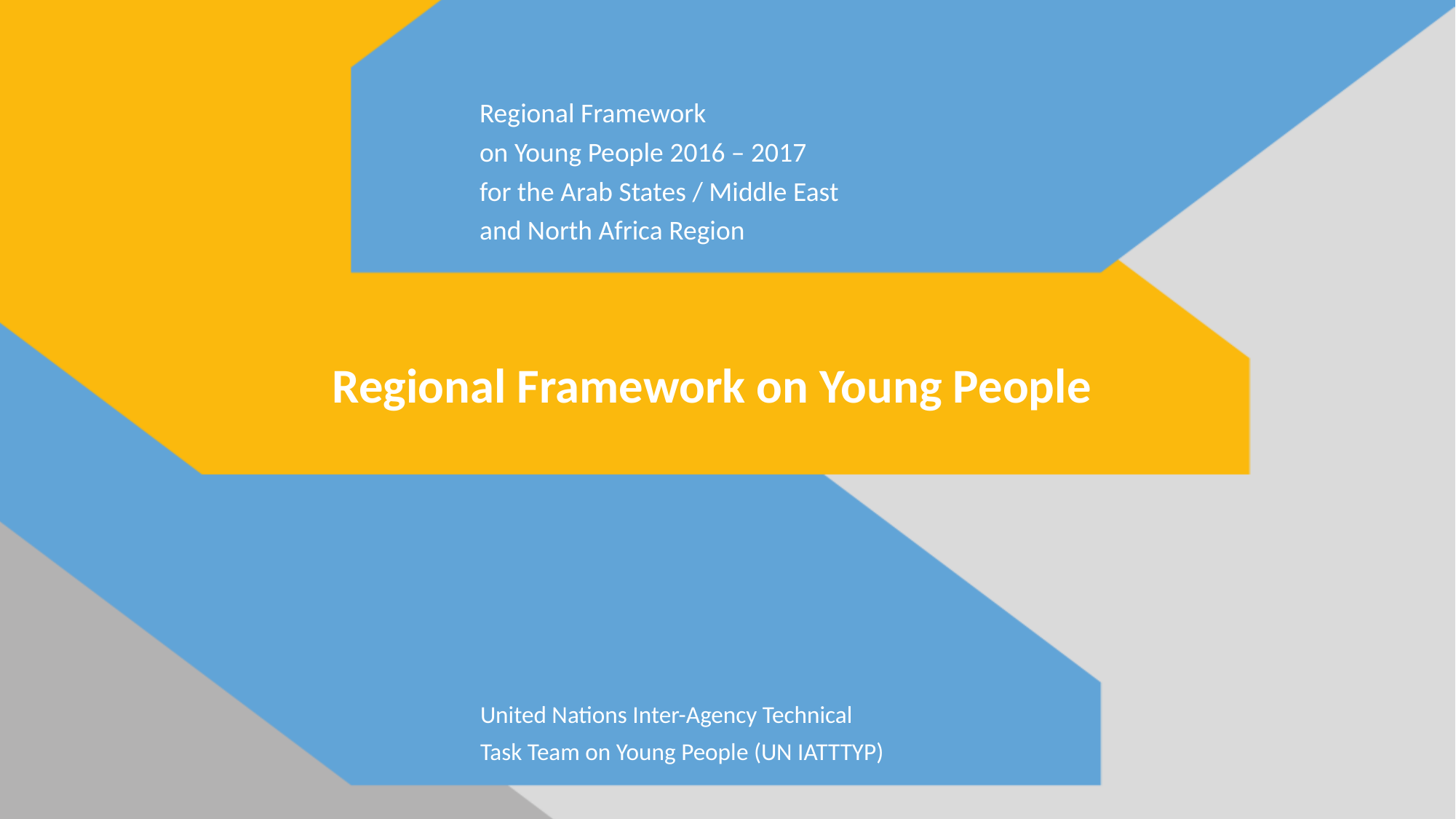

Regional Framework
on Young People 2016 – 2017
for the Arab States / Middle East
and North Africa Region
# Regional Framework on Young People
United Nations Inter-Agency Technical
Task Team on Young People (UN IATTTYP)